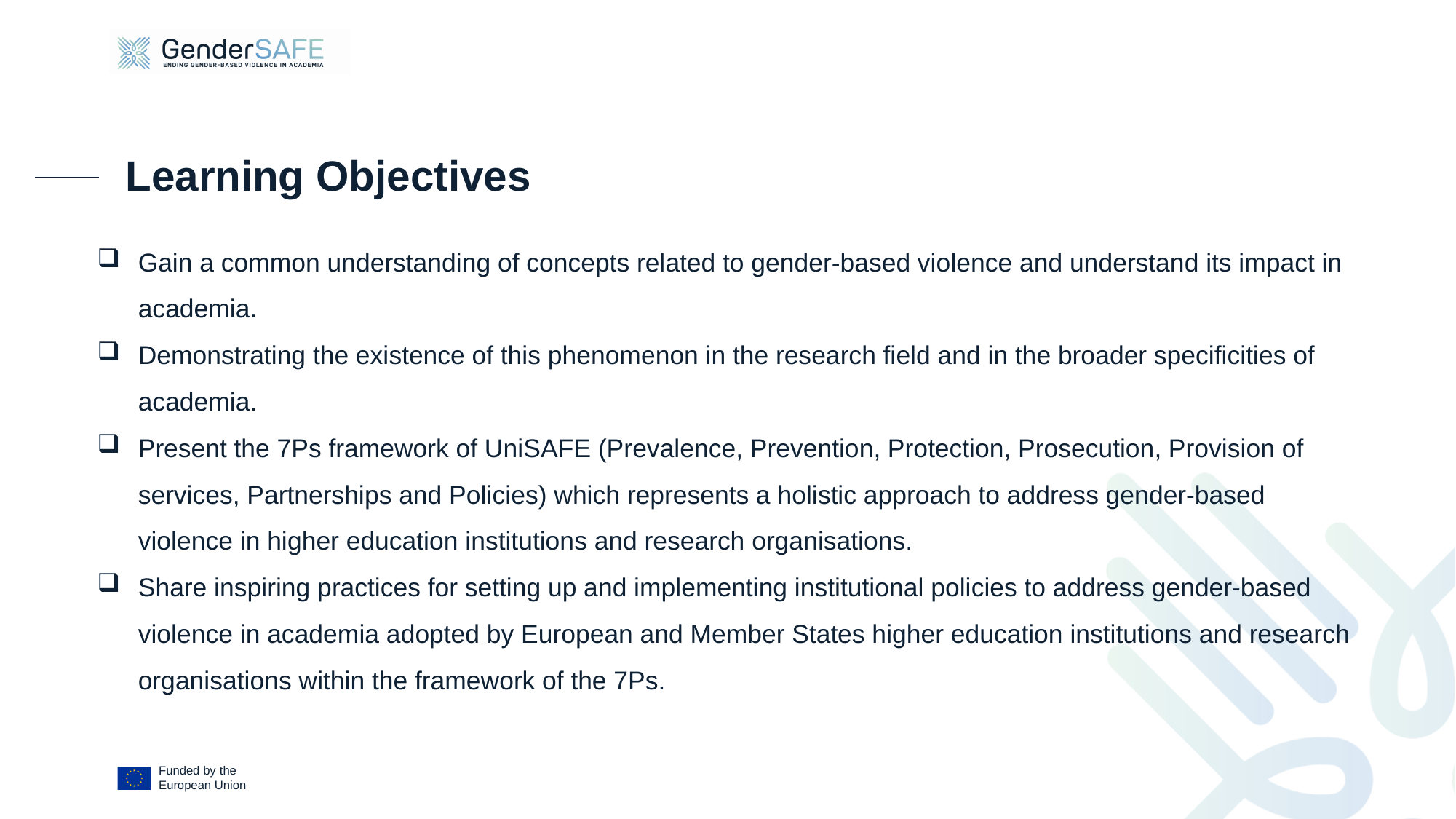

Learning Objectives
Gain a common understanding of concepts related to gender-based violence and understand its impact in academia.
Demonstrating the existence of this phenomenon in the research field and in the broader specificities of academia.
Present the 7Ps framework of UniSAFE (Prevalence, Prevention, Protection, Prosecution, Provision of services, Partnerships and Policies) which represents a holistic approach to address gender-based violence in higher education institutions and research organisations.
Share inspiring practices for setting up and implementing institutional policies to address gender-based violence in academia adopted by European and Member States higher education institutions and research organisations within the framework of the 7Ps.